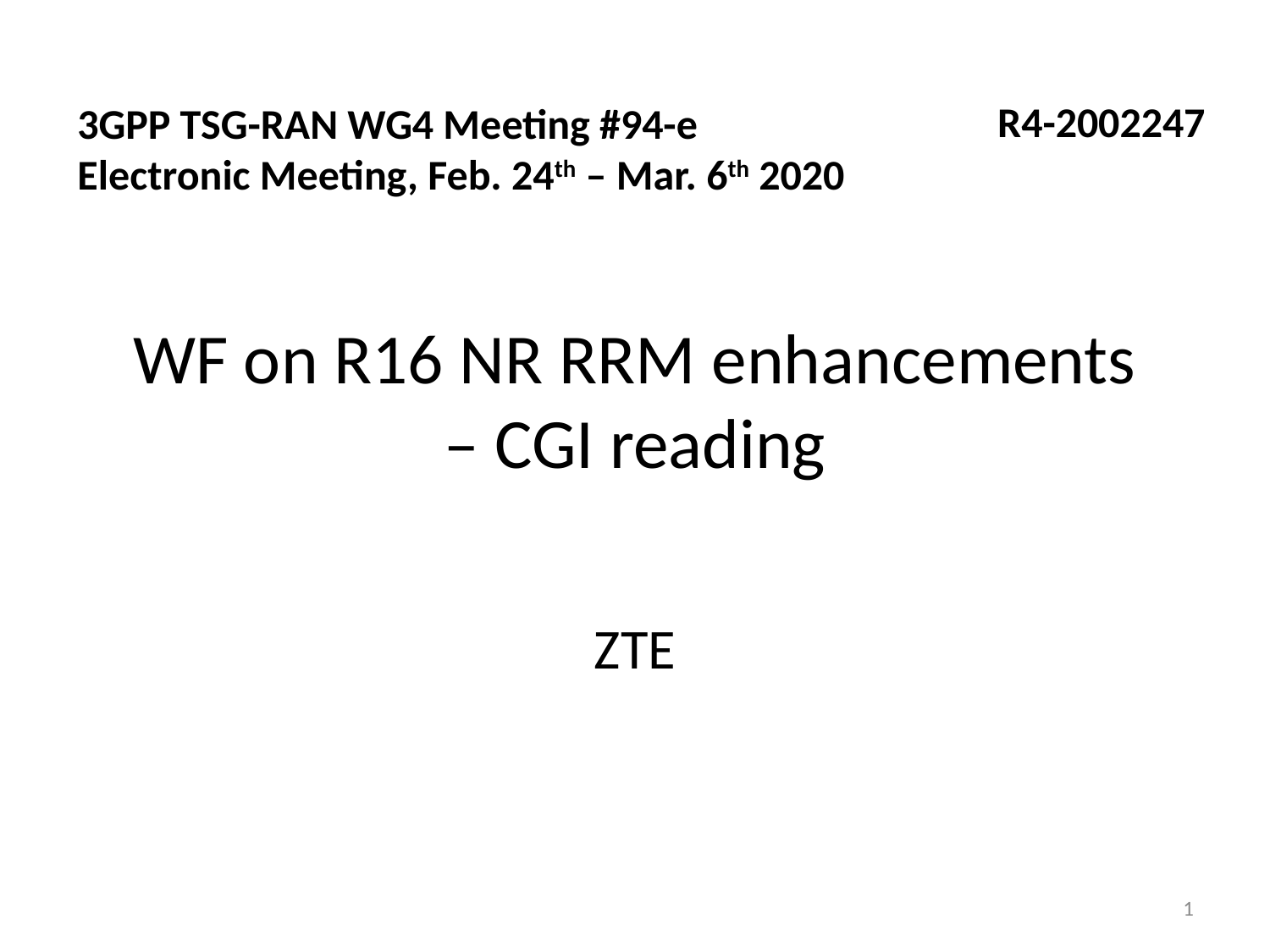

R4-2002247
3GPP TSG-RAN WG4 Meeting #94-e
Electronic Meeting, Feb. 24th – Mar. 6th 2020

# WF on R16 NR RRM enhancements – CGI reading
ZTE
1